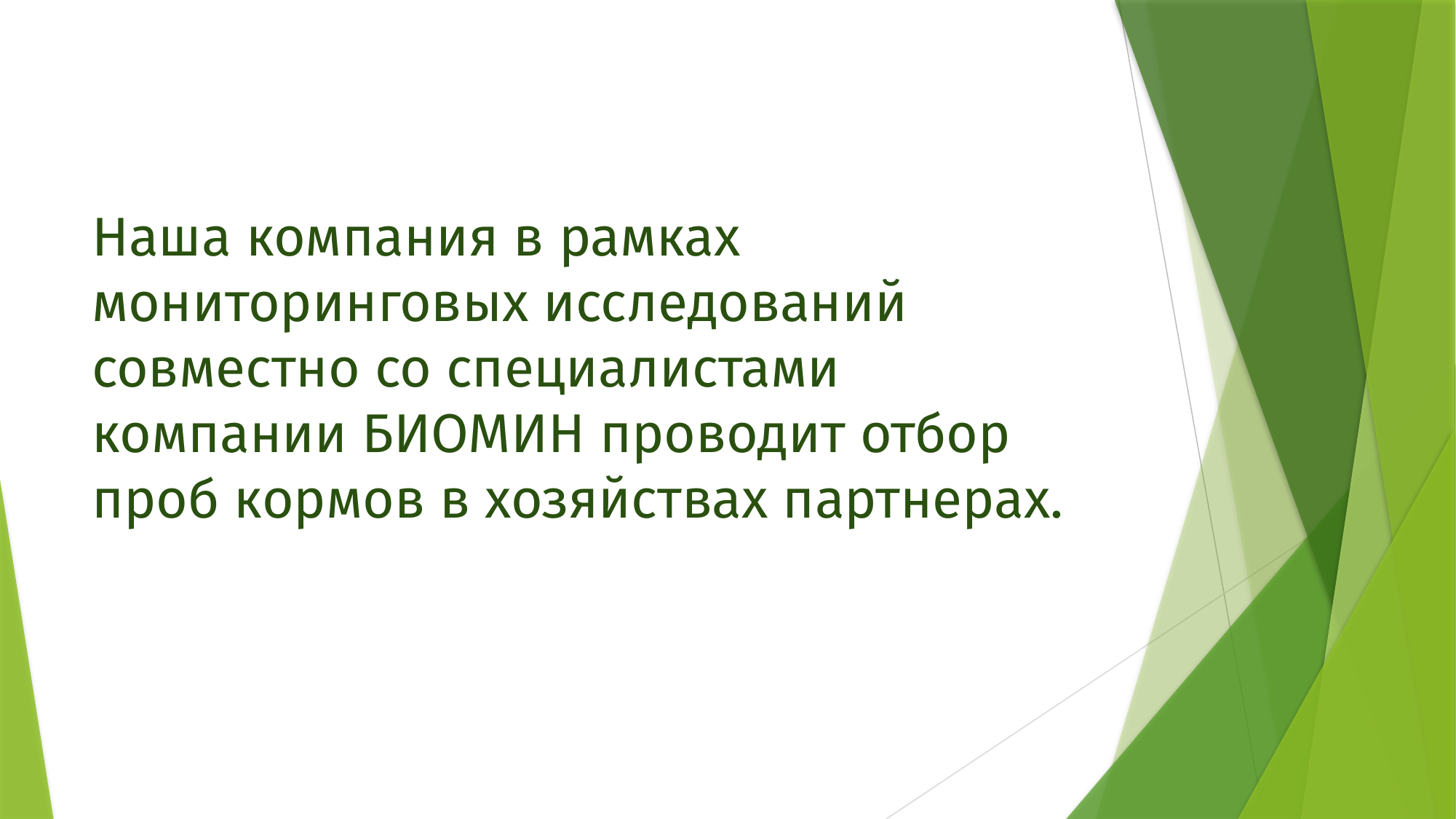

# Наша компания в рамках мониторинговых исследований совместно со специалистами компании БИОМИН проводит отбор проб кормов в хозяйствах партнерах.